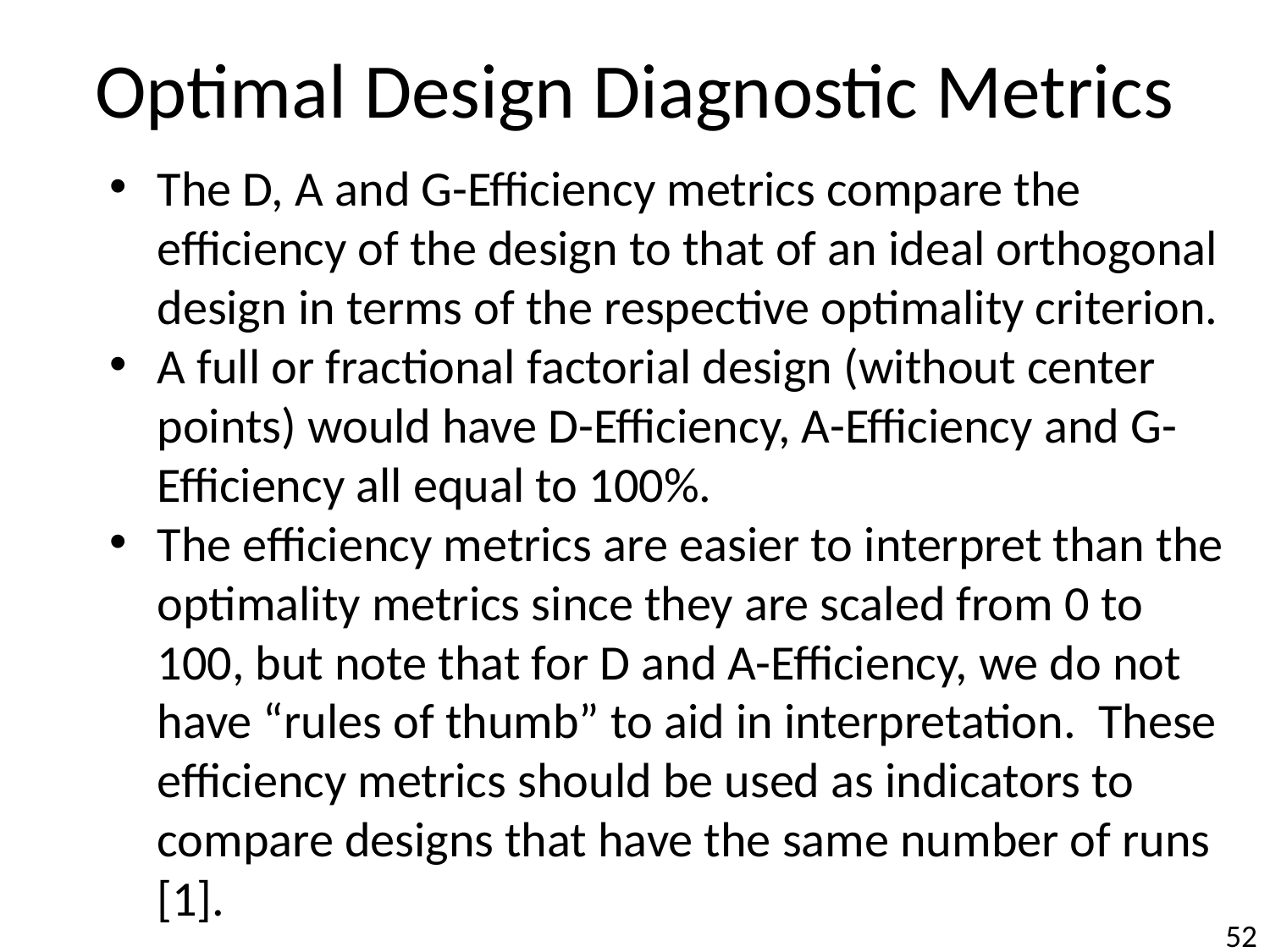

# Optimal Design Diagnostic Metrics
The D, A and G-Efficiency metrics compare the efficiency of the design to that of an ideal orthogonal design in terms of the respective optimality criterion.
A full or fractional factorial design (without center points) would have D-Efficiency, A-Efficiency and G-Efficiency all equal to 100%.
The efficiency metrics are easier to interpret than the optimality metrics since they are scaled from 0 to 100, but note that for D and A-Efficiency, we do not have “rules of thumb” to aid in interpretation.  These efficiency metrics should be used as indicators to compare designs that have the same number of runs ‎[1].